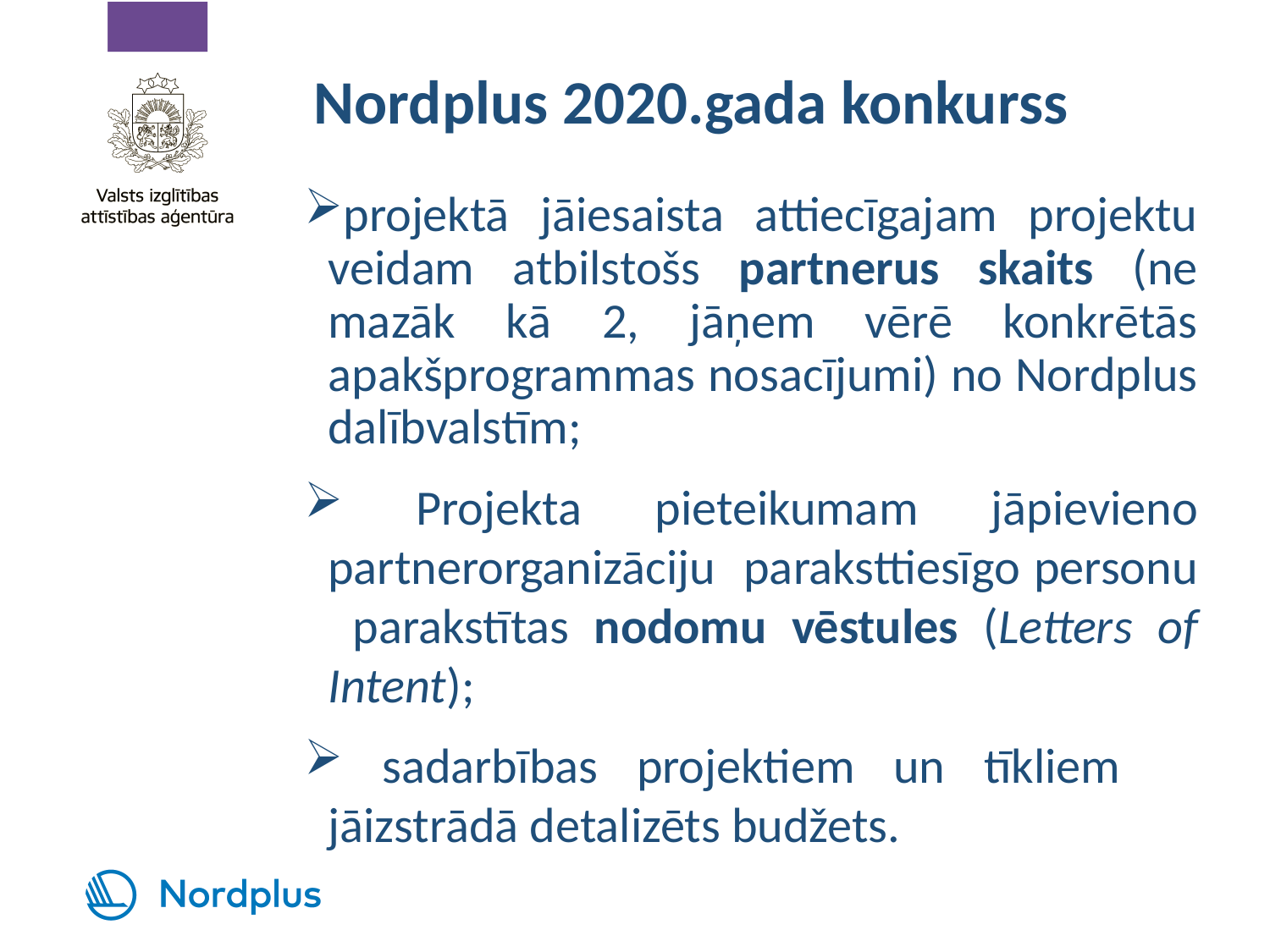

# Nordplus 2020.gada konkurss
projektā jāiesaista attiecīgajam projektu veidam atbilstošs partnerus skaits (ne mazāk kā 2, jāņem vērē konkrētās apakšprogrammas nosacījumi) no Nordplus dalībvalstīm;
 Projekta pieteikumam jāpievieno partnerorganizāciju  paraksttiesīgo personu  parakstītas nodomu vēstules (Letters of Intent);
 sadarbības projektiem un tīkliem   jāizstrādā detalizēts budžets.